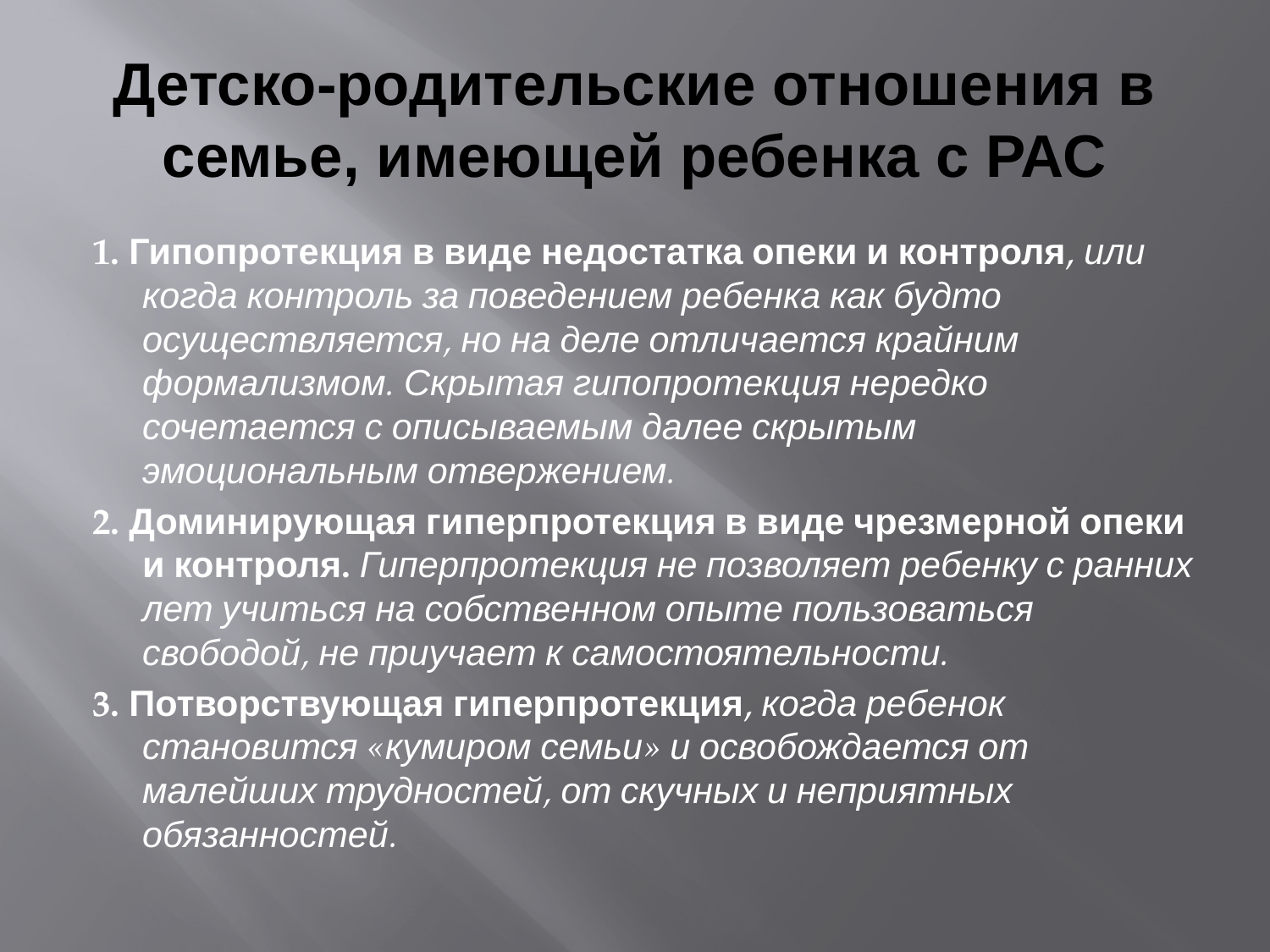

# Детско-родительские отношения в семье, имеющей ребенка с РАС
1. Гипопротекция в виде недостатка опеки и контроля, или когда контроль за поведением ребенка как будто осуществляется, но на деле отличается крайним формализмом. Скрытая гипопротекция нередко сочетается с описываемым далее скрытым эмоциональным отвержением.
2. Доминирующая гиперпротекция в виде чрезмерной опеки и контроля. Гиперпротекция не позволяет ребенку с ранних лет учиться на собственном опыте пользоваться свободой, не приучает к самостоятельности.
3. Потворствующая гиперпротекция, когда ребенок становится «кумиром семьи» и освобождается от малейших трудностей, от скучных и неприятных обязанностей.